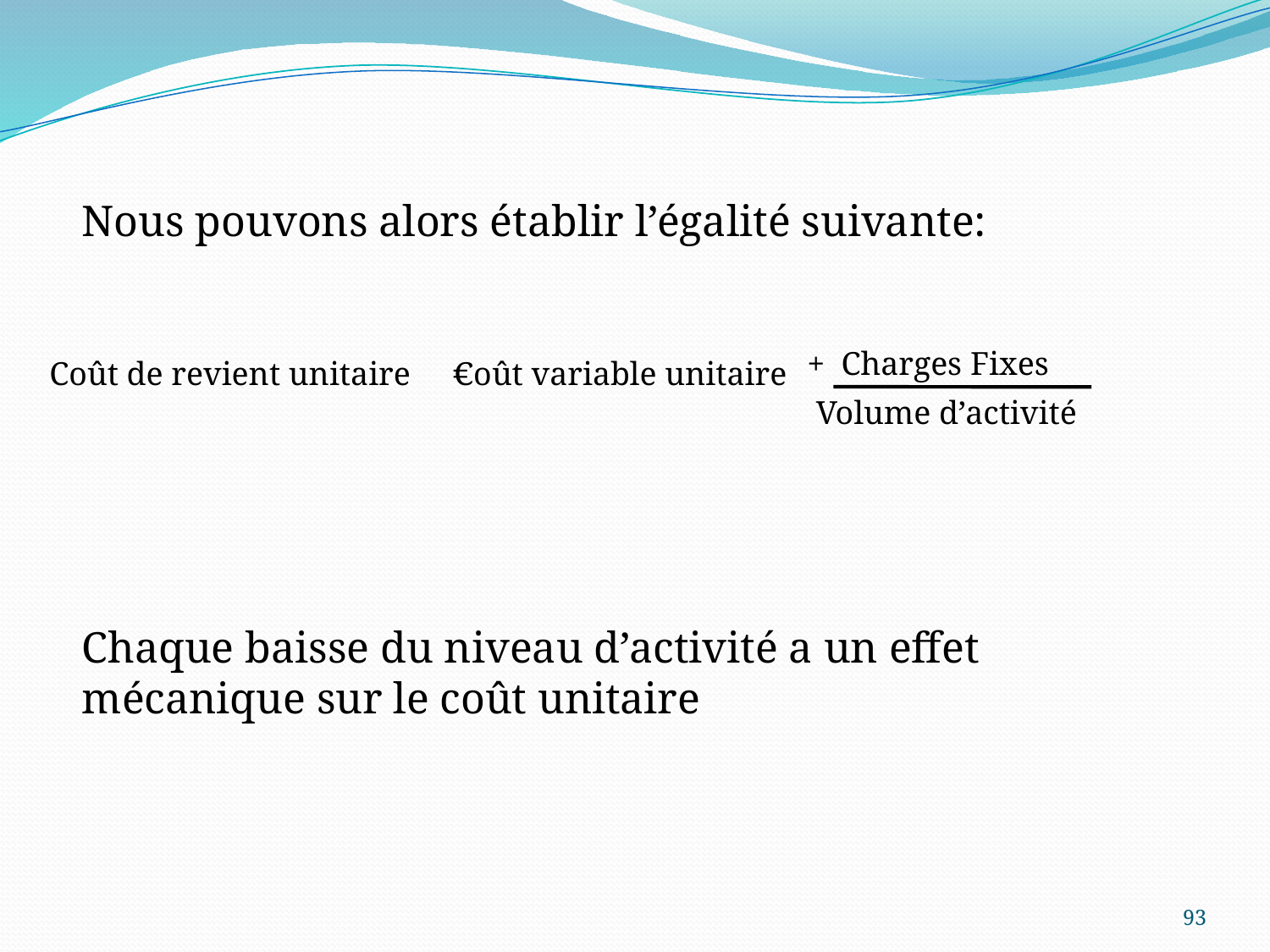

Nous pouvons alors établir l’égalité suivante:
+  Charges Fixes
Coût de revient unitaire     =
Coût variable unitaire
Volume d’activité
Chaque baisse du niveau d’activité a un effet mécanique sur le coût unitaire
93